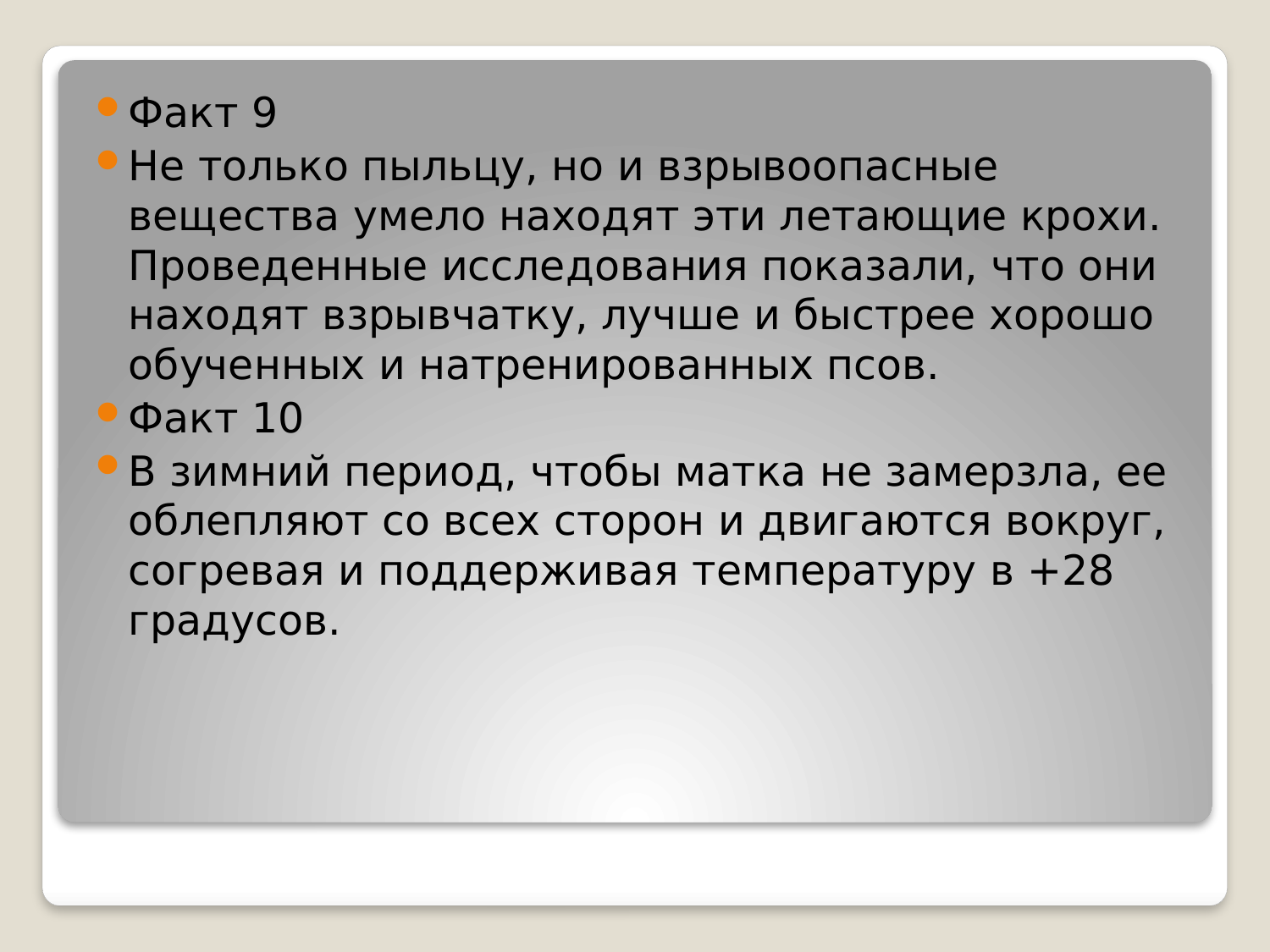

Факт 9
Не только пыльцу, но и взрывоопасные вещества умело находят эти летающие крохи. Проведенные исследования показали, что они находят взрывчатку, лучше и быстрее хорошо обученных и натренированных псов.
Факт 10
В зимний период, чтобы матка не замерзла, ее облепляют со всех сторон и двигаются вокруг, согревая и поддерживая температуру в +28 градусов.

#